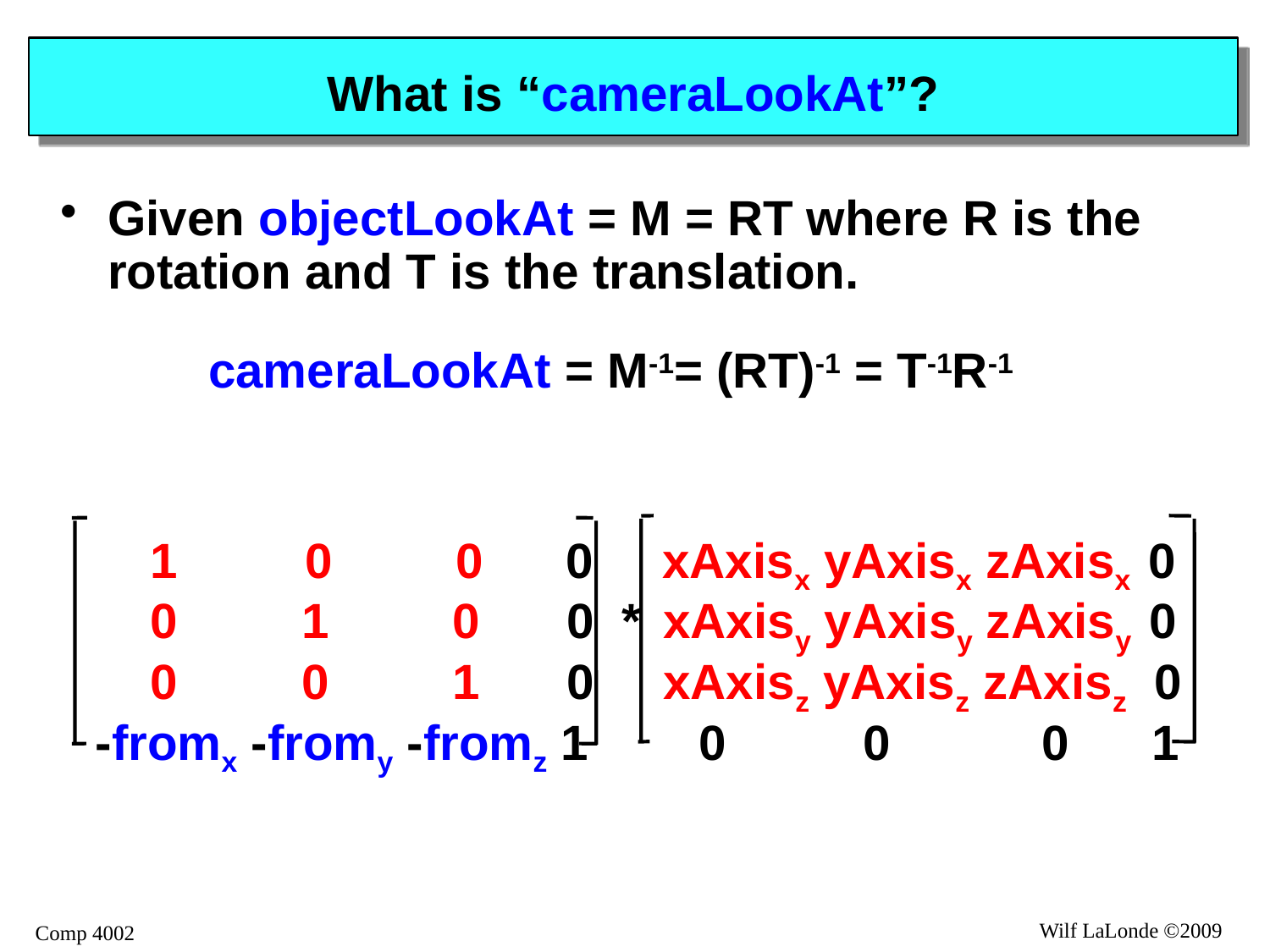

# What is “cameraLookAt”?
Given objectLookAt = M = RT where R is the rotation and T is the translation.

     cameraLookAt = M-1= (RT)-1 = T-1R-1

    1 	      0         0      0     xAxisx yAxisx zAxisx  0
    0         1         0       0  *   xAxisy yAxisy zAxisy  0
    0         0         1       0     xAxisz yAxisz zAxisz  0
-fromx -fromy -fromz 1        0          0           0      1